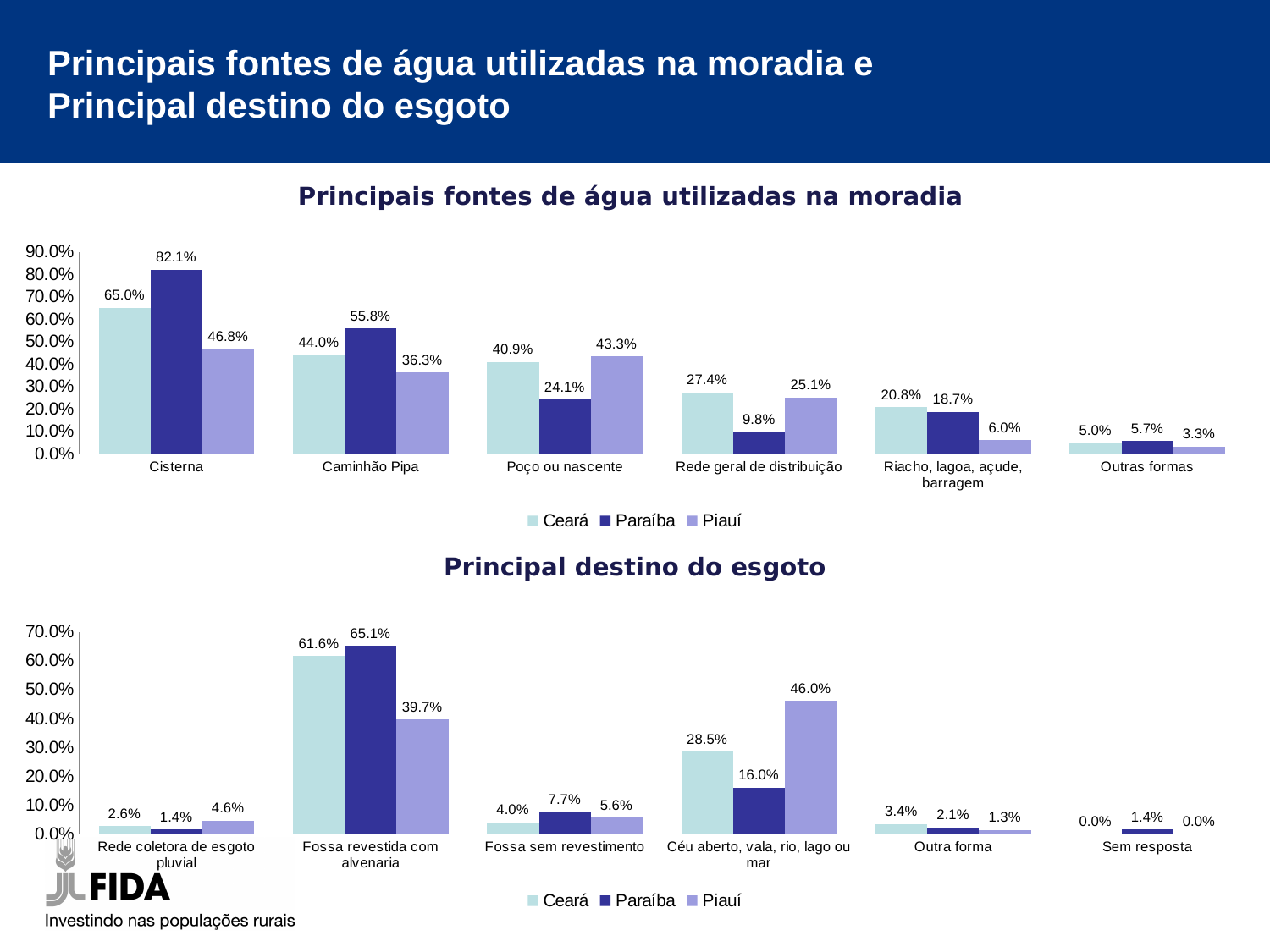

Principais fontes de água utilizadas na moradia e
Principal destino do esgoto
| Principais fontes de água utilizadas na moradia |
| --- |

### Chart

| Category | Ceará | Paraíba | Piauí |
|---|---|---|---|
| Cisterna | 0.6503608660785896 | 0.8209658421672555 | 0.4678811121764143 |
| Caminhão Pipa | 0.44025661587810744 | 0.558303886925795 | 0.36337488015340413 |
| Poço ou nascente | 0.40898155573376127 | 0.2414605418138988 | 0.4333652924256953 |
| Rede geral de distribuição | 0.2742582197273458 | 0.09776207302709072 | 0.2511984659635668 |
| Riacho, lagoa, açude, barragem | 0.20769847634322386 | 0.187279151943463 | 0.06040268456375843 |
| Outras formas | 0.049719326383319974 | 0.056537102473498226 | 0.032598274209012464 |
| Principal destino do esgoto |
| --- |

### Chart

| Category | Ceará | Paraíba | Piauí |
|---|---|---|---|
| Rede coletora de esgoto pluvial | 0.025661587810745796 | 0.01413427561837456 | 0.046021093000958774 |
| Fossa revestida com alvenaria | 0.6158781074578997 | 0.6513545347467609 | 0.39693192713326964 |
| Fossa sem revestimento | 0.04009623095429041 | 0.07656065959952887 | 0.05560882070949185 |
| Céu aberto, vala, rio, lago ou mar | 0.2846832397754614 | 0.16018845700824497 | 0.46021093000958785 |
| Outra forma | 0.03368083400160385 | 0.021201413427561874 | 0.013422818791946319 |
| Sem resposta | 0.0 | 0.01413427561837456 | 0.0 |